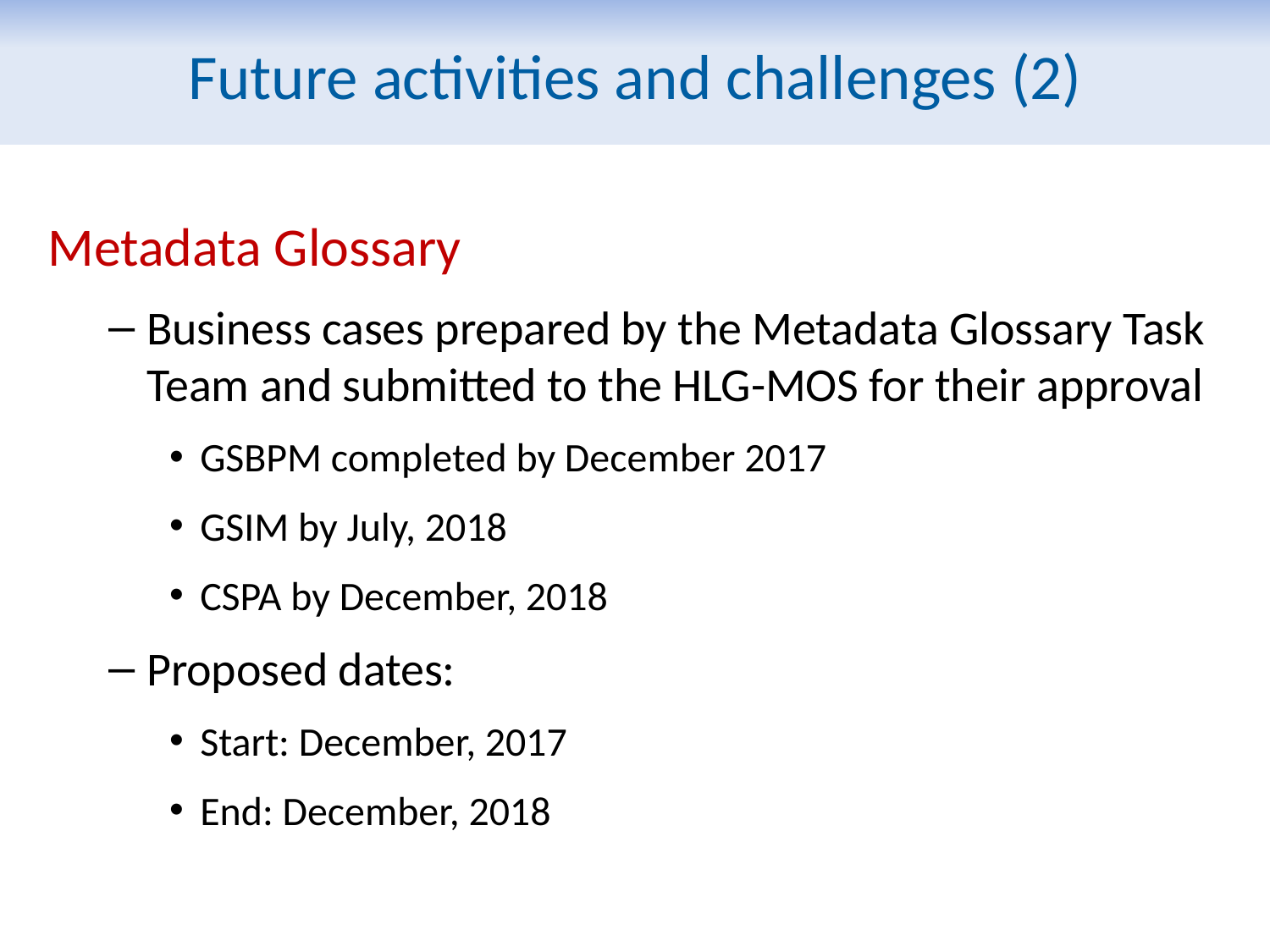

Future activities and challenges (2)

Metadata Glossary
Business cases prepared by the Metadata Glossary Task Team and submitted to the HLG-MOS for their approval
GSBPM completed by December 2017
GSIM by July, 2018
CSPA by December, 2018
Proposed dates:
Start: December, 2017
End: December, 2018